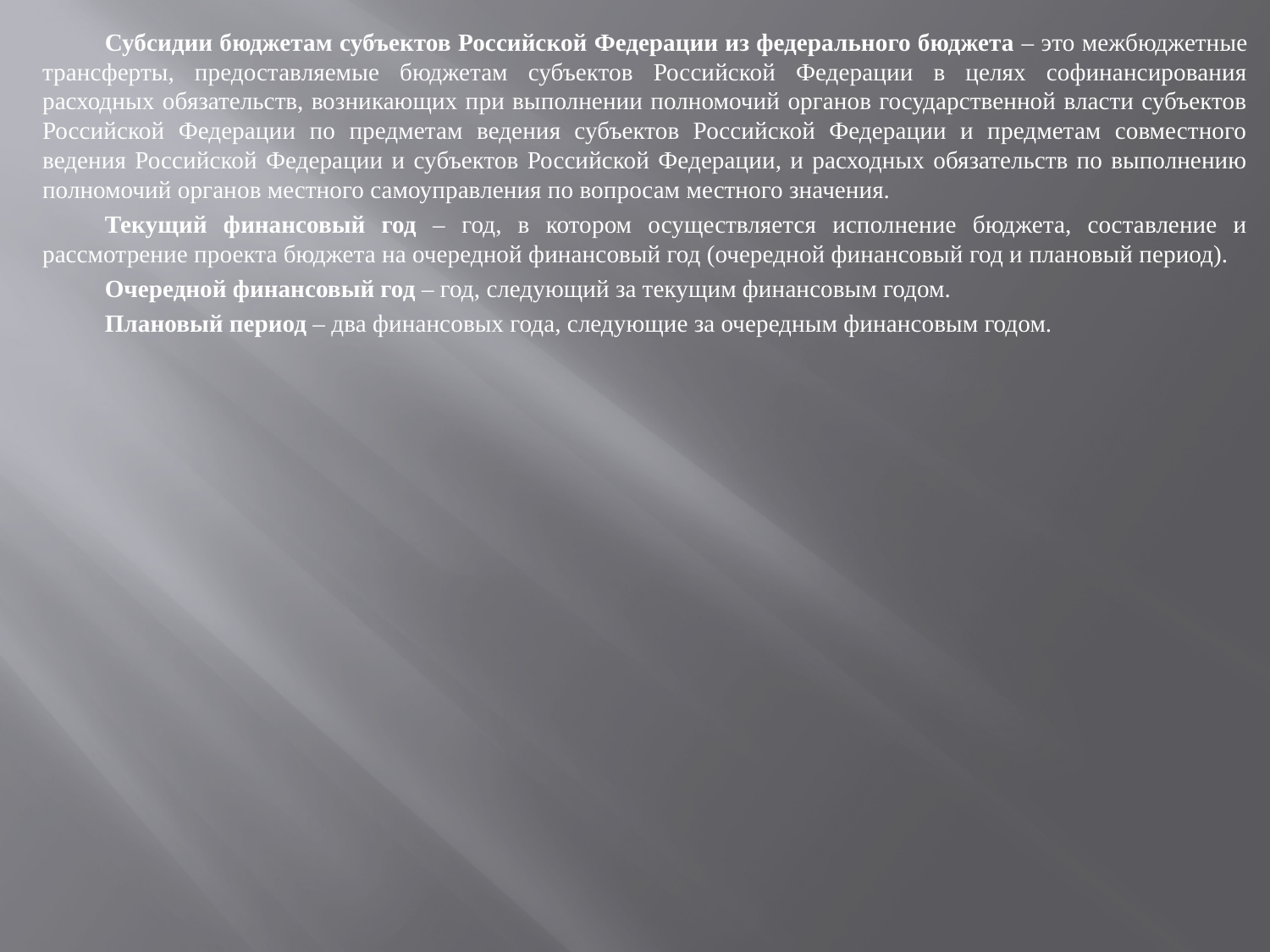

Субсидии бюджетам субъектов Российской Федерации из федерального бюджета – это межбюджетные трансферты, предоставляемые бюджетам субъектов Российской Федерации в целях софинансирования расходных обязательств, возникающих при выполнении полномочий органов государственной власти субъектов Российской Федерации по предметам ведения субъектов Российской Федерации и предметам совместного ведения Российской Федерации и субъектов Российской Федерации, и расходных обязательств по выполнению полномочий органов местного самоуправления по вопросам местного значения.
Текущий финансовый год – год, в котором осуществляется исполнение бюджета, составление и рассмотрение проекта бюджета на очередной финансовый год (очередной финансовый год и плановый период).
Очередной финансовый год – год, следующий за текущим финансовым годом.
Плановый период – два финансовых года, следующие за очередным финансовым годом.